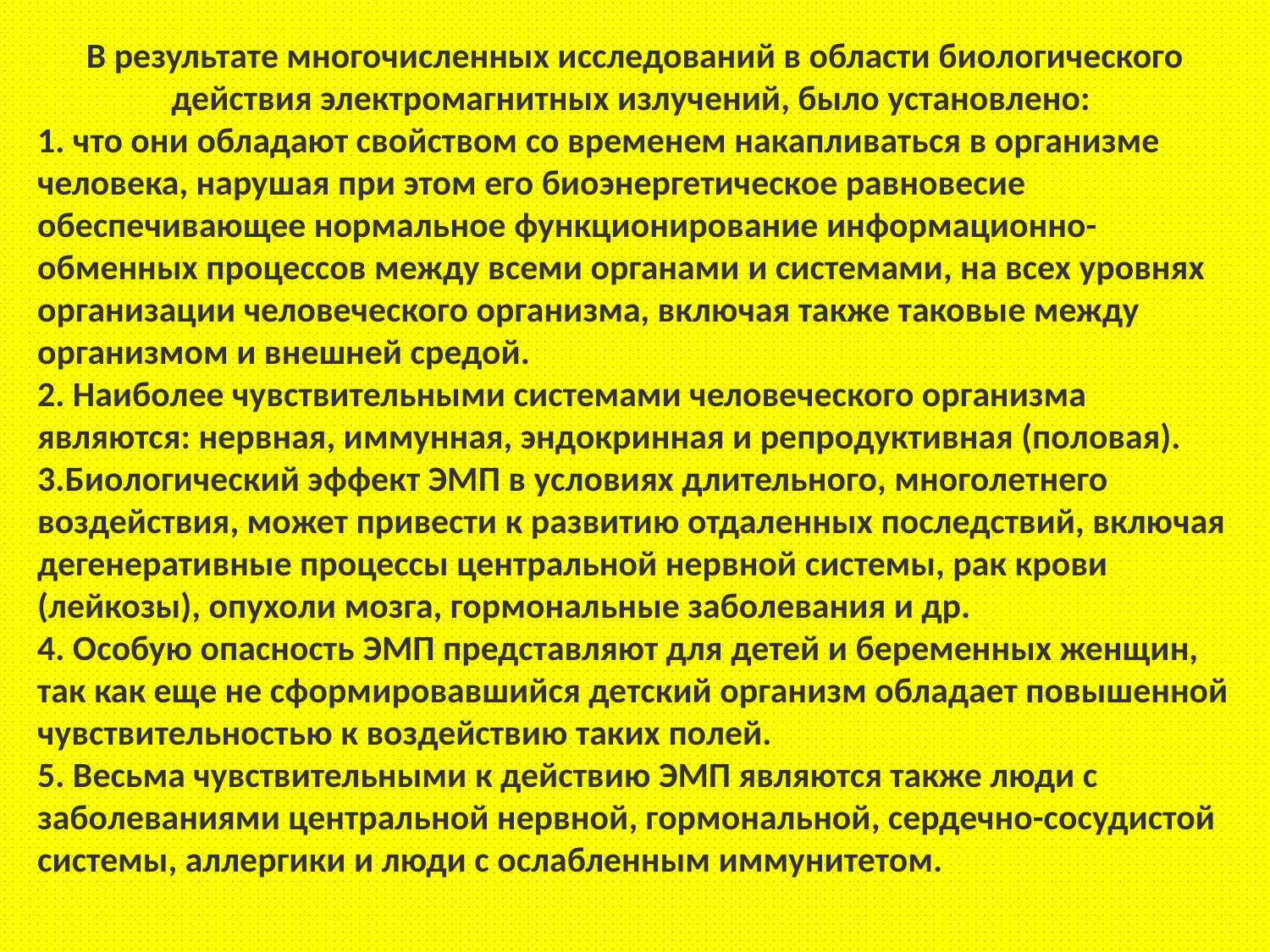

В результате многочисленных исследований в области биологического действия электромагнитных излучений, было установлено:
1. что они обладают свойством со временем накапливаться в организме человека, нарушая при этом его биоэнергетическое равновесие обеспечивающее нормальное функционирование информационно-обменных процессов между всеми органами и системами, на всех уровнях организации человеческого организма, включая также таковые между организмом и внешней средой.
2. Наиболее чувствительными системами человеческого организма являются: нервная, иммунная, эндокринная и репродуктивная (половая).
3.Биологический эффект ЭМП в условиях длительного, многолетнего воздействия, может привести к развитию отдаленных последствий, включая дегенеративные процессы центральной нервной системы, рак крови (лейкозы), опухоли мозга, гормональные заболевания и др.
4. Особую опасность ЭМП представляют для детей и беременных женщин, так как еще не сформировавшийся детский организм обладает повышенной чувствительностью к воздействию таких полей.
5. Весьма чувствительными к действию ЭМП являются также люди с заболеваниями центральной нервной, гормональной, сердечно-сосудистой системы, аллергики и люди с ослабленным иммунитетом.